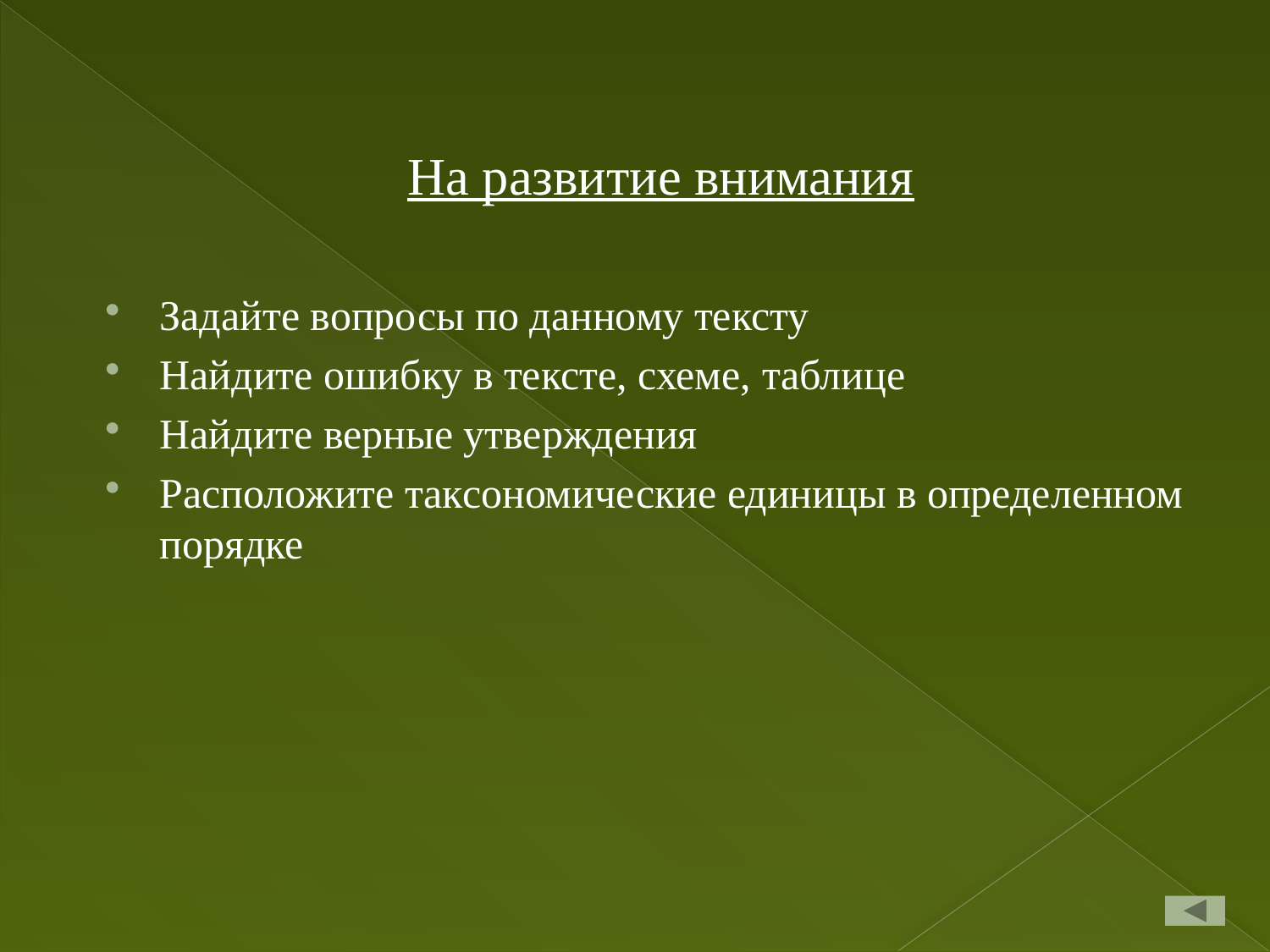

На развитие внимания

Задайте вопросы по данному тексту
Найдите ошибку в тексте, схеме, таблице
Найдите верные утверждения
Расположите таксономические единицы в определенном порядке